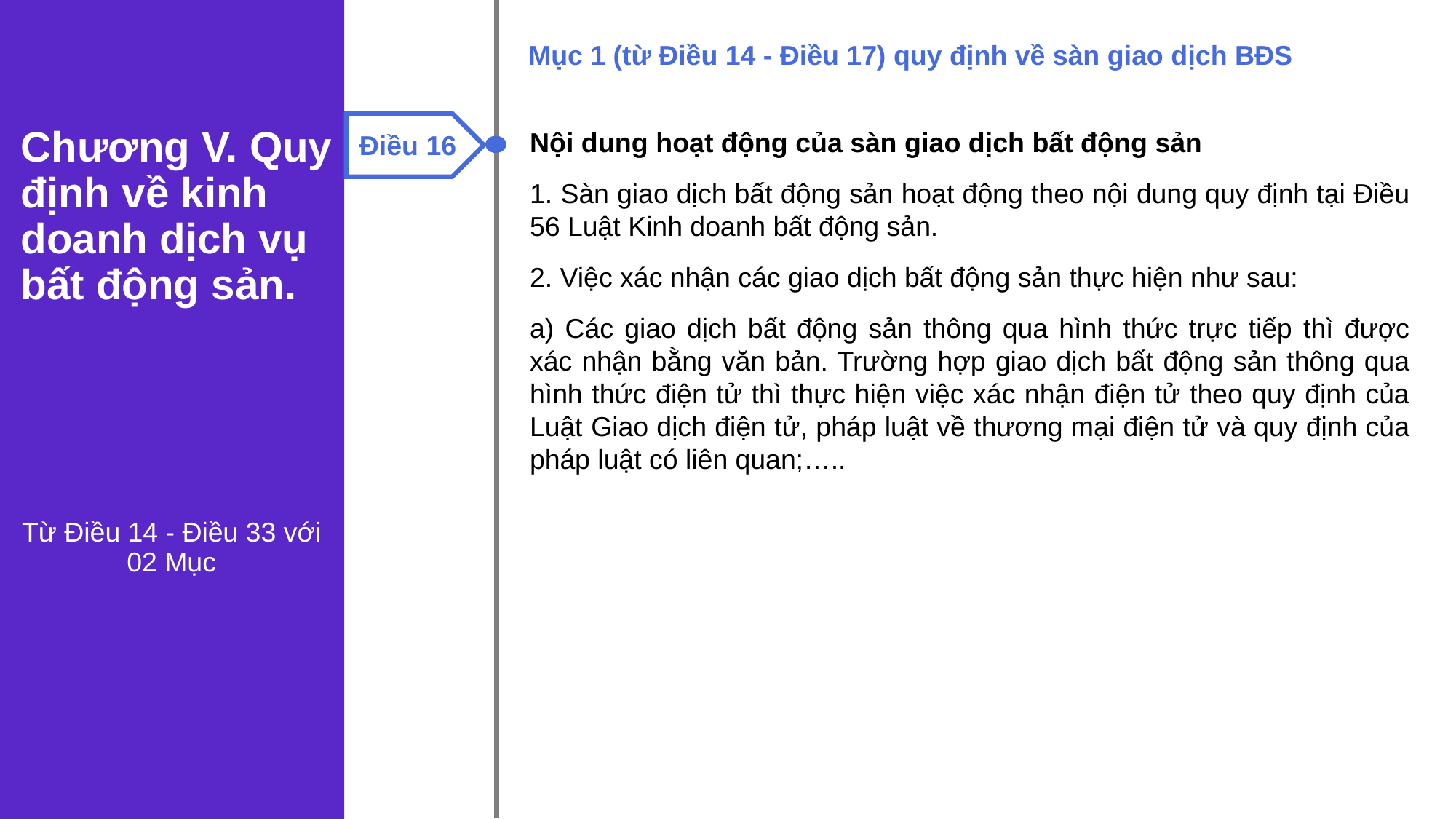

Mục 1 (từ Điều 14 - Điều 17) quy định về sàn giao dịch BĐS
Chương V. Quy định về kinh doanh dịch vụ bất động sản.

Điều 16

Nội dung hoạt động của sàn giao dịch bất động sản
1. Sàn giao dịch bất động sản hoạt động theo nội dung quy định tại Điều 56 Luật Kinh doanh bất động sản.
2. Việc xác nhận các giao dịch bất động sản thực hiện như sau:
a) Các giao dịch bất động sản thông qua hình thức trực tiếp thì được xác nhận bằng văn bản. Trường hợp giao dịch bất động sản thông qua hình thức điện tử thì thực hiện việc xác nhận điện tử theo quy định của Luật Giao dịch điện tử, pháp luật về thương mại điện tử và quy định của pháp luật có liên quan;…..
Từ Điều 14 - Điều 33 với
02 Mục